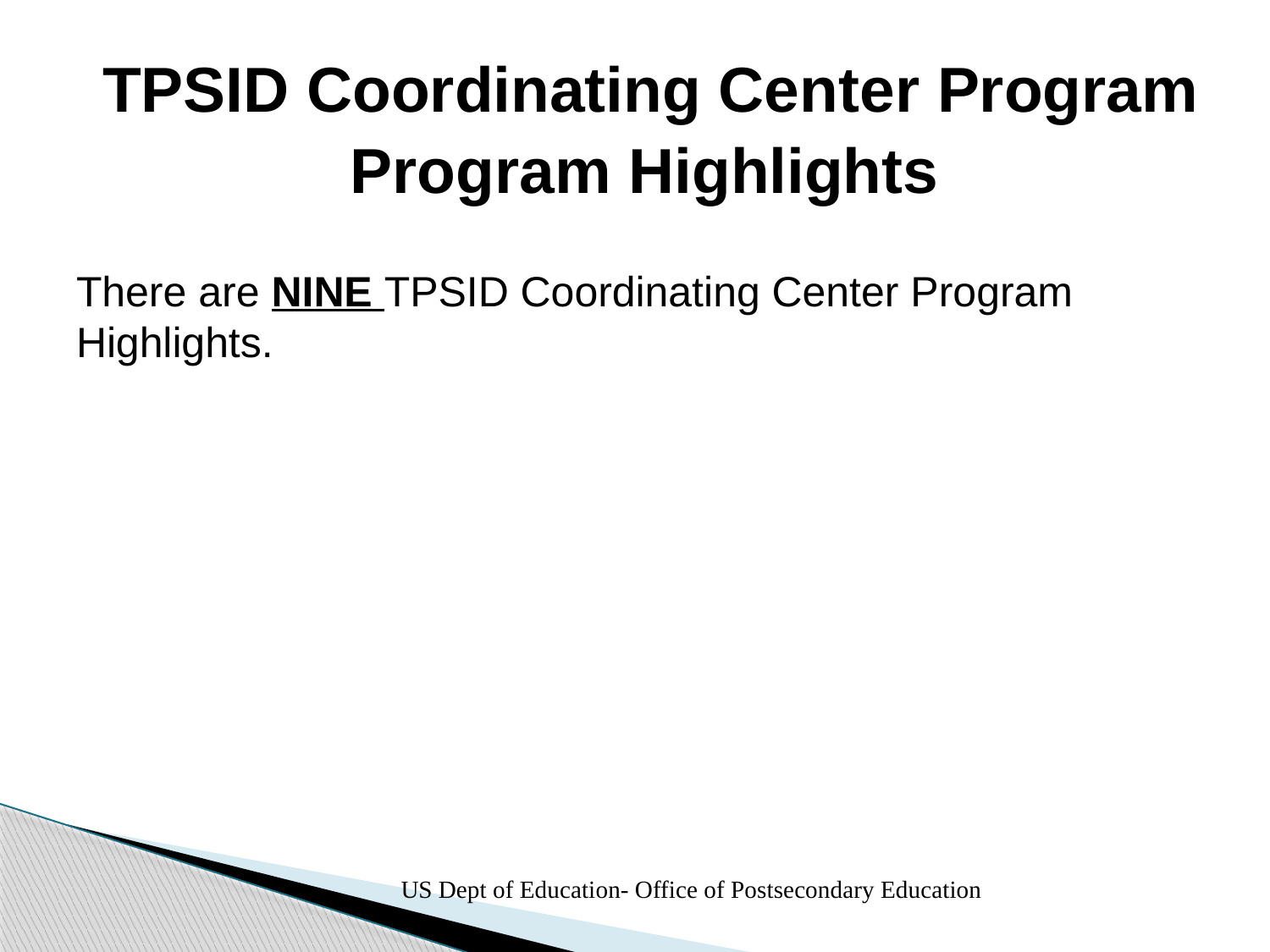

TPSID Coordinating Center Program

Program Highlights
There are NINE TPSID Coordinating Center Program Highlights.

US Dept of Education- Office of Postsecondary Education